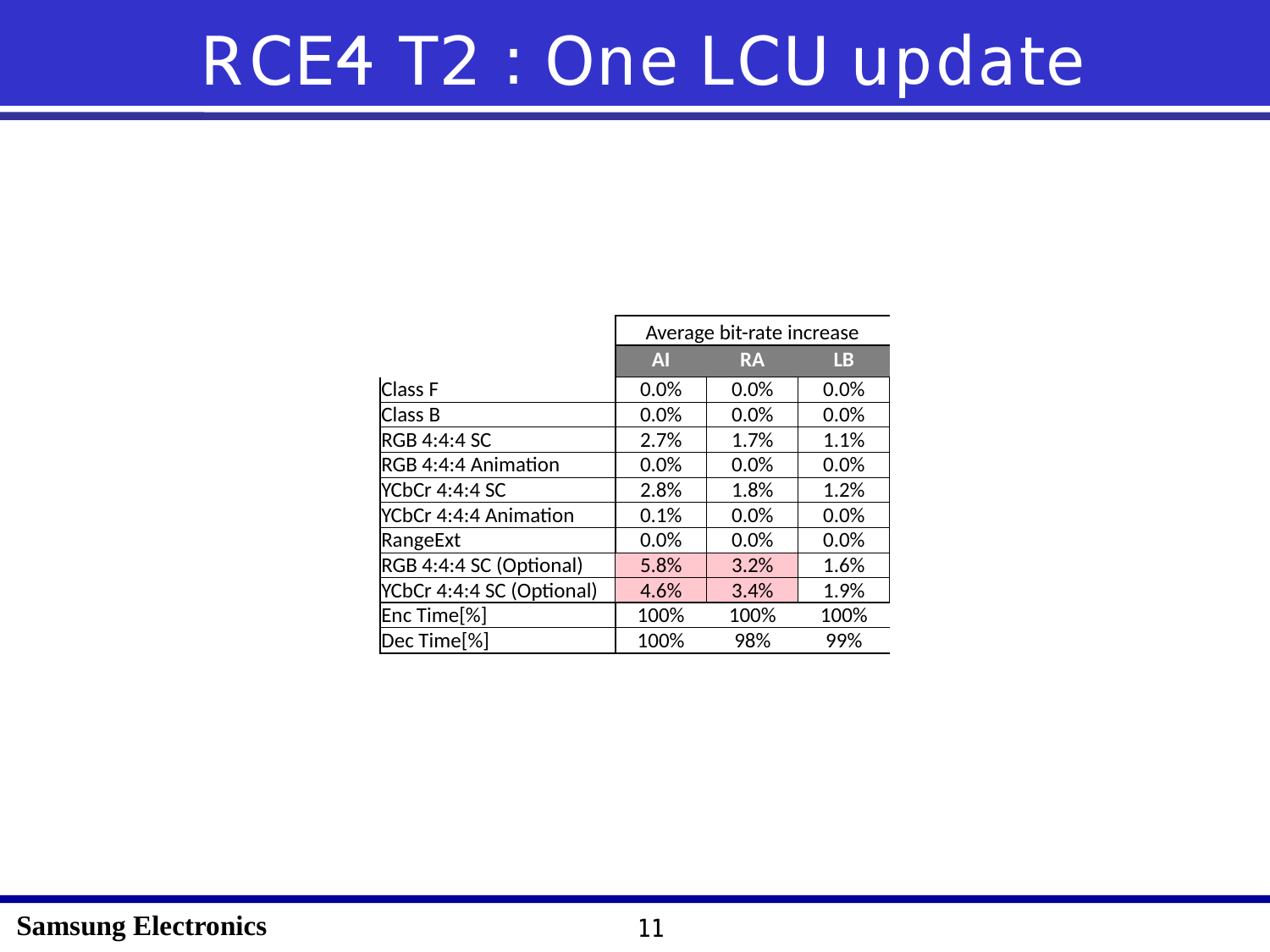

# RCE4 T2 : One LCU update
|  | Average bit-rate increase |  |  |
| --- | --- | --- | --- |
|  | AI | RA | LB |
| Class F | 0.0% | 0.0% | 0.0% |
| Class B | 0.0% | 0.0% | 0.0% |
| RGB 4:4:4 SC | 2.7% | 1.7% | 1.1% |
| RGB 4:4:4 Animation | 0.0% | 0.0% | 0.0% |
| YCbCr 4:4:4 SC | 2.8% | 1.8% | 1.2% |
| YCbCr 4:4:4 Animation | 0.1% | 0.0% | 0.0% |
| RangeExt | 0.0% | 0.0% | 0.0% |
| RGB 4:4:4 SC (Optional) | 5.8% | 3.2% | 1.6% |
| YCbCr 4:4:4 SC (Optional) | 4.6% | 3.4% | 1.9% |
| Enc Time[%] | 100% | 100% | 100% |
| Dec Time[%] | 100% | 98% | 99% |
11